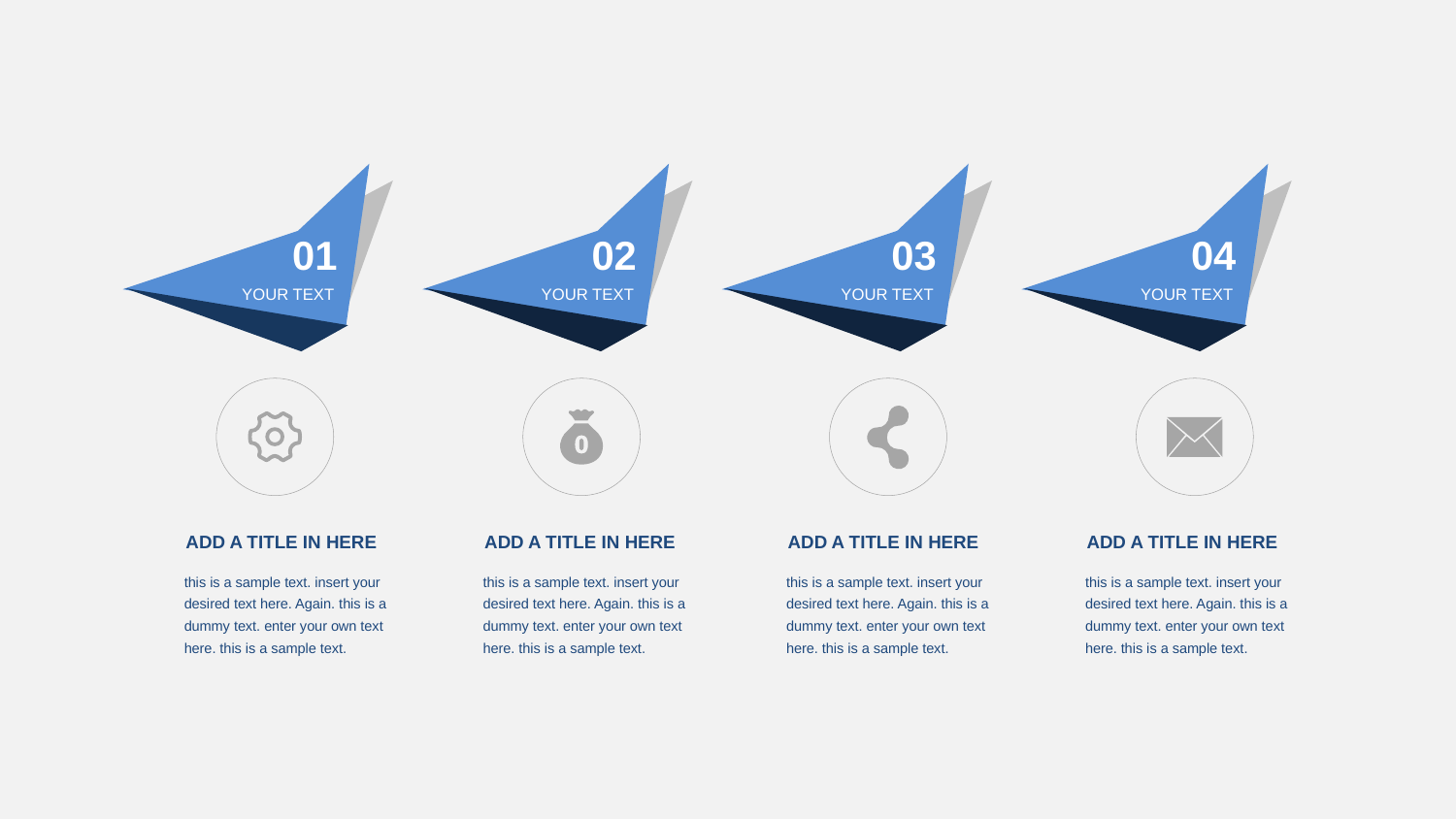

01
YOUR TEXT

02
YOUR TEXT

03
YOUR TEXT

04
YOUR TEXT

ADD A TITLE IN HERE
this is a sample text. insert your desired text here. Again. this is a dummy text. enter your own text here. this is a sample text.
ADD A TITLE IN HERE
this is a sample text. insert your desired text here. Again. this is a dummy text. enter your own text here. this is a sample text.
ADD A TITLE IN HERE
this is a sample text. insert your desired text here. Again. this is a dummy text. enter your own text here. this is a sample text.
ADD A TITLE IN HERE
this is a sample text. insert your desired text here. Again. this is a dummy text. enter your own text here. this is a sample text.